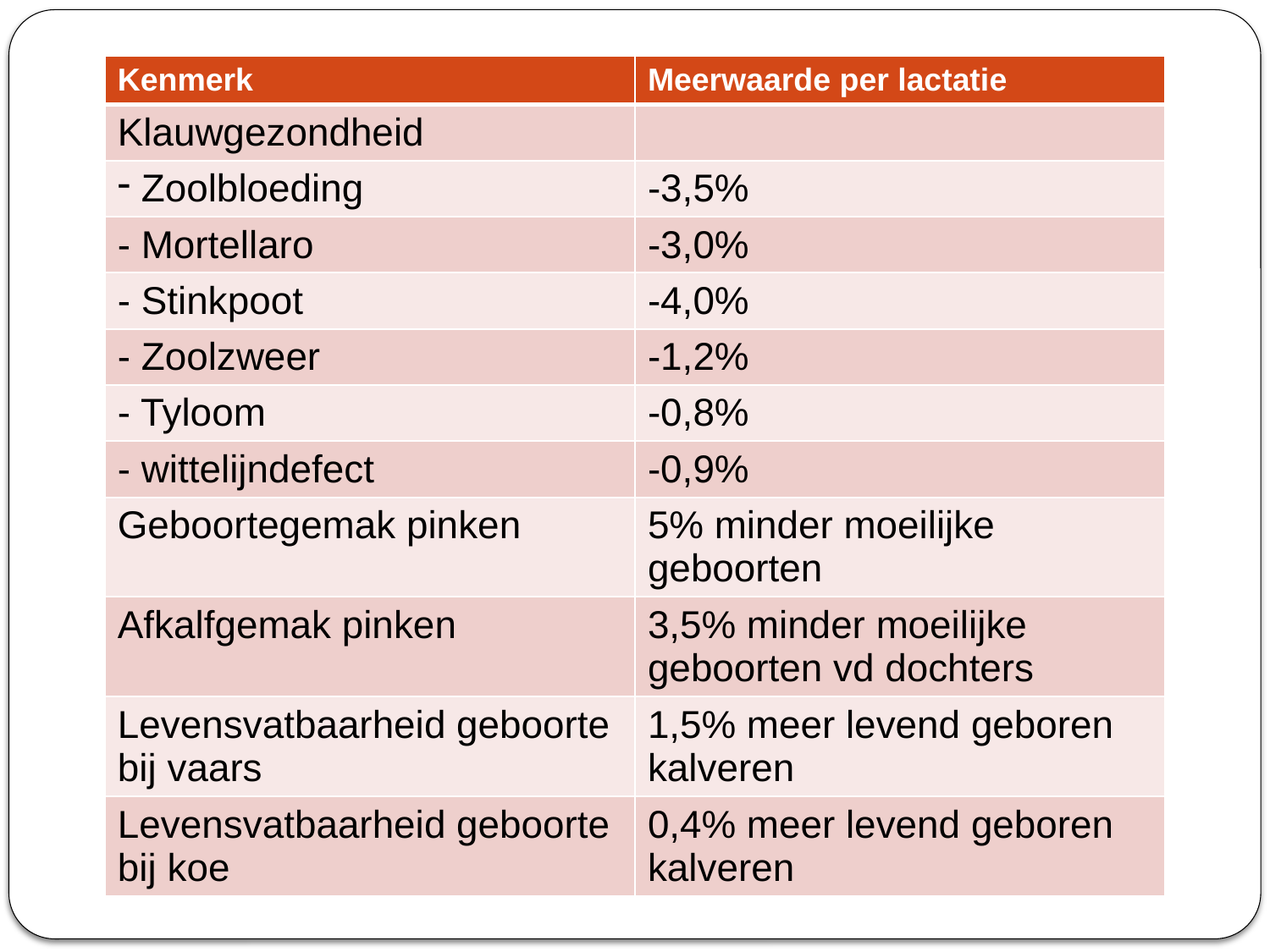

| Kenmerk | Meerwaarde per lactatie |
| --- | --- |
| Klauwgezondheid |  |
| Zoolbloeding | -3,5% |
| - Mortellaro | -3,0% |
| - Stinkpoot | -4,0% |
| - Zoolzweer | -1,2% |
| - Tyloom | -0,8% |
| - wittelijndefect | -0,9% |
| Geboortegemak pinken | 5% minder moeilijke geboorten |
| Afkalfgemak pinken | 3,5% minder moeilijke geboorten vd dochters |
| Levensvatbaarheid geboorte bij vaars | 1,5% meer levend geboren kalveren |
| Levensvatbaarheid geboorte bij koe | 0,4% meer levend geboren kalveren |